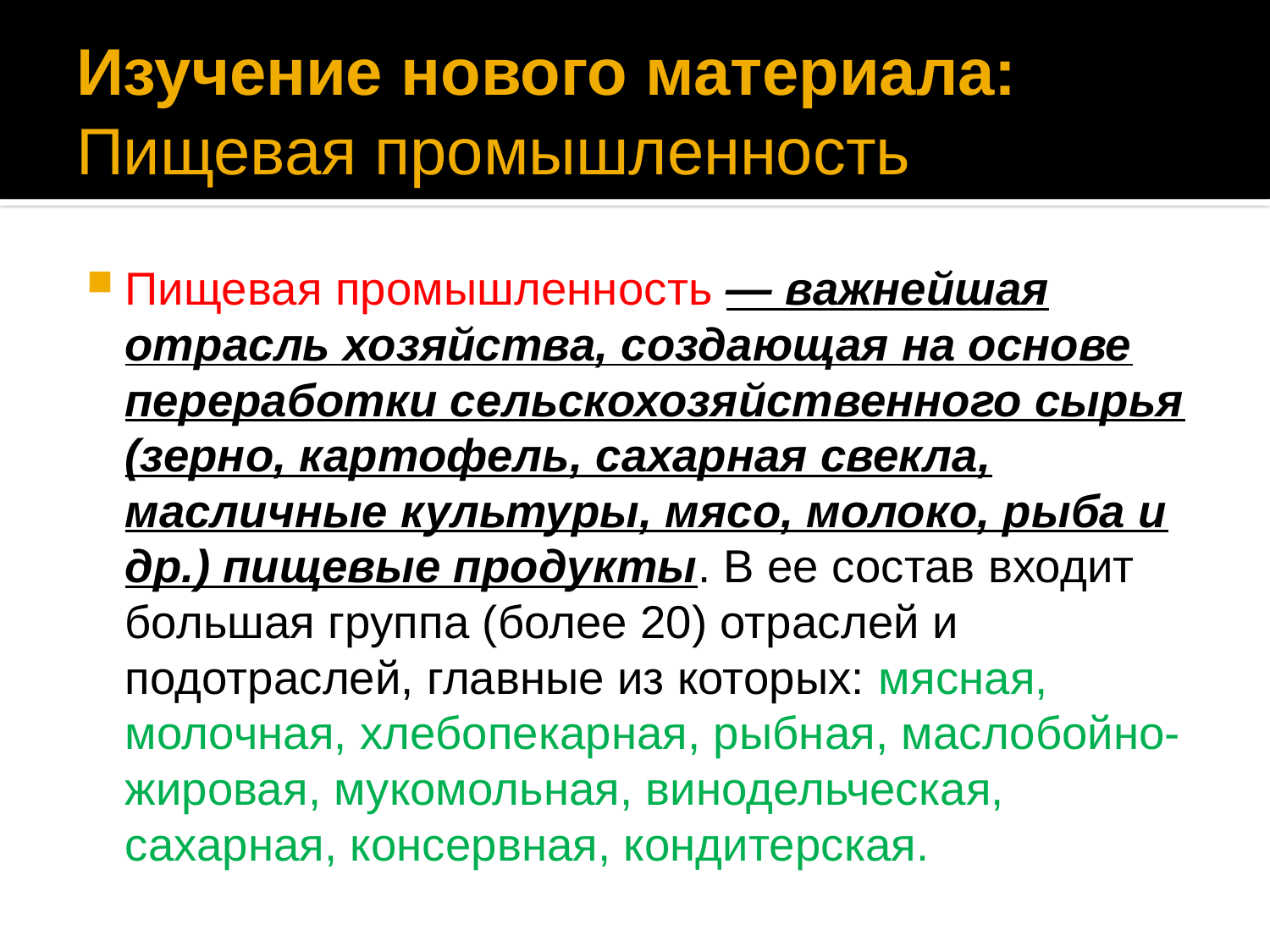

# Изучение нового материала: Пищевая промышленность
Пищевая промышленность — важнейшая отрасль хозяйства, создающая на основе переработки сельскохозяйственного сырья (зерно, картофель, сахарная свекла, масличные культуры, мясо, молоко, рыба и др.) пищевые продукты. В ее состав входит  большая группа (более 20) отраслей и подотраслей, главные из которых: мясная, молочная, хлебопекарная, рыбная, маслобойно-жировая, мукомольная, винодельческая, сахарная, консервная, кондитерская.